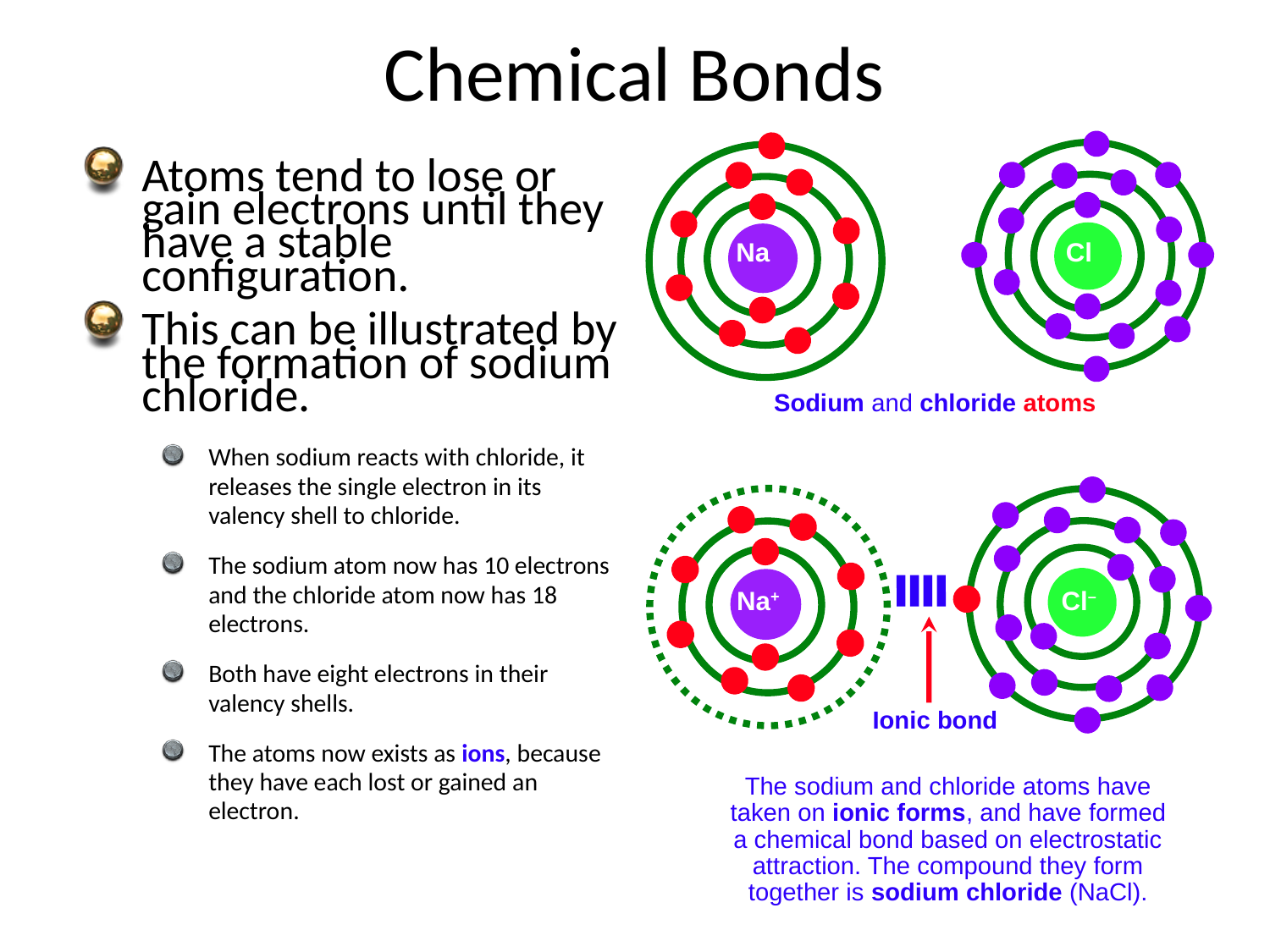

# Chemical Bonds

Na
Cl
Atoms tend to lose or gain electrons until they have a stable configuration.
This can be illustrated by the formation of sodium chloride.
When sodium reacts with chloride, it releases the single electron in its valency shell to chloride.
The sodium atom now has 10 electrons and the chloride atom now has 18 electrons.
Both have eight electrons in their valency shells.
The atoms now exists as ions, because they have each lost or gained an electron.
Sodium and chloride atoms

Na+
Cl–

Ionic bond
The sodium and chloride atoms have taken on ionic forms, and have formed a chemical bond based on electrostatic attraction. The compound they form together is sodium chloride (NaCl).